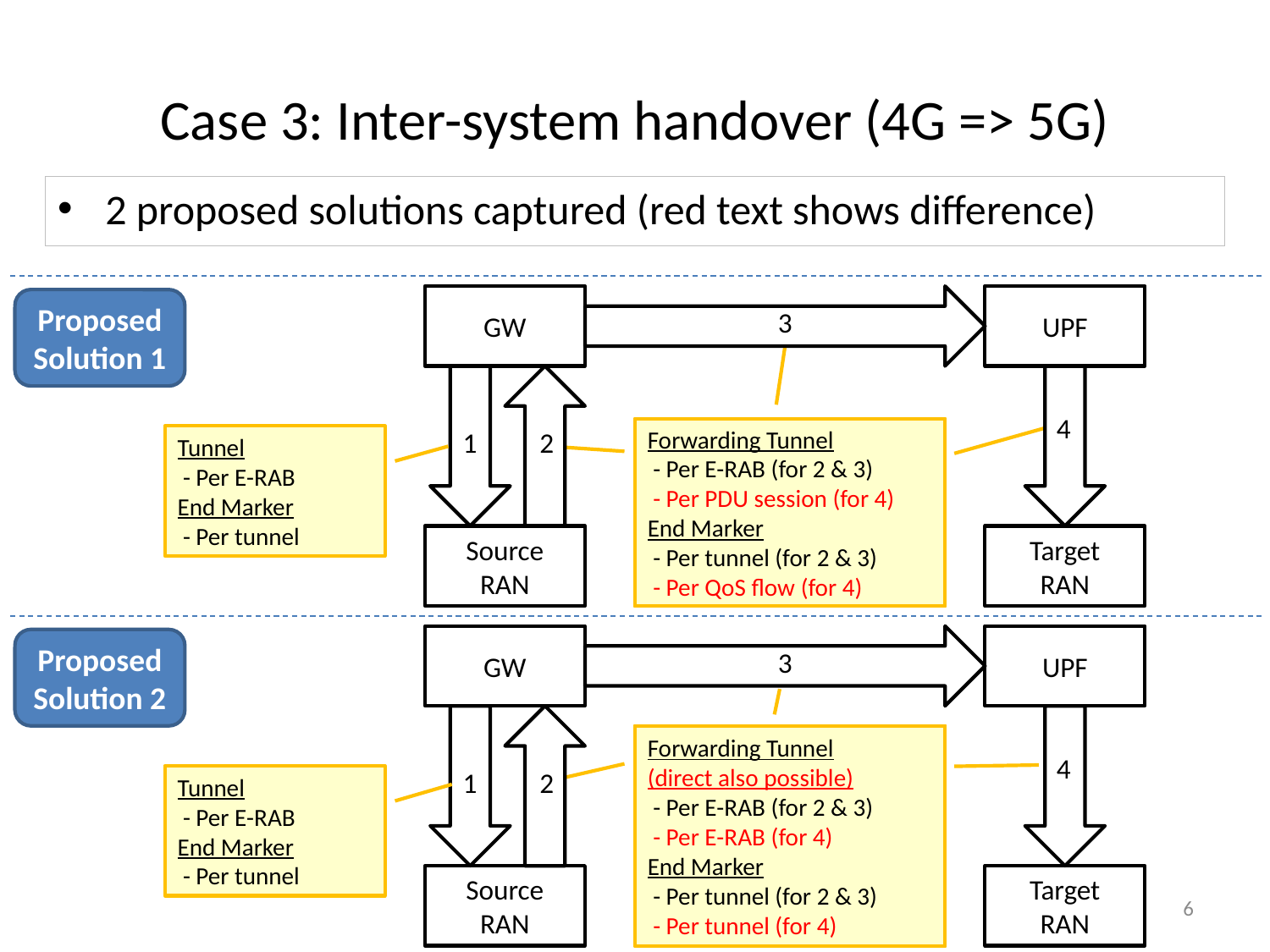

# Case 3: Inter-system handover (4G => 5G)

2 proposed solutions captured (red text shows difference)
GW
UPF
Proposed
Solution 1
3

4
1
2
Forwarding Tunnel
 - Per E-RAB (for 2 & 3)
 - Per PDU session (for 4)
End Marker
 - Per tunnel (for 2 & 3)
 - Per QoS flow (for 4)
Forwarding Tunnel
 - Per E-RAB (for 2 & 3)
 - Per PDU session (for 4)
End Marker
 - Per tunnel (for 2 & 3)
 - Per QoS flow (for 4)
Forwarding Tunnel
 - Per E-RAB (for 2 & 3)
 - Per PDU session (for 4)
End Marker
 - Per tunnel (for 2 & 3)
 - Per QoS flow (for 4)
Tunnel
 - Per E-RAB
End Marker
 - Per tunnel

Source
RAN
Target
RAN
GW
UPF
Proposed
Solution 2
3

Forwarding Tunnel
(direct also possible)
 - Per E-RAB (for 2 & 3)
 - Per E-RAB (for 4)
End Marker
 - Per tunnel (for 2 & 3)
 - Per tunnel (for 4)
Forwarding Tunnel
(direct also possible)
 - Per E-RAB (for 2 & 3)
 - Per E-RAB (for 4)
End Marker
 - Per tunnel (for 2 & 3)
 - Per tunnel (for 4)
Forwarding Tunnel
(direct also possible)
 - Per E-RAB (for 2 & 3)
 - Per E-RAB (for 4)
End Marker
 - Per tunnel (for 2 & 3)
 - Per tunnel (for 4)
4
1
2
Tunnel
 - Per E-RAB
End Marker
 - Per tunnel
Source
RAN
Target
RAN
6